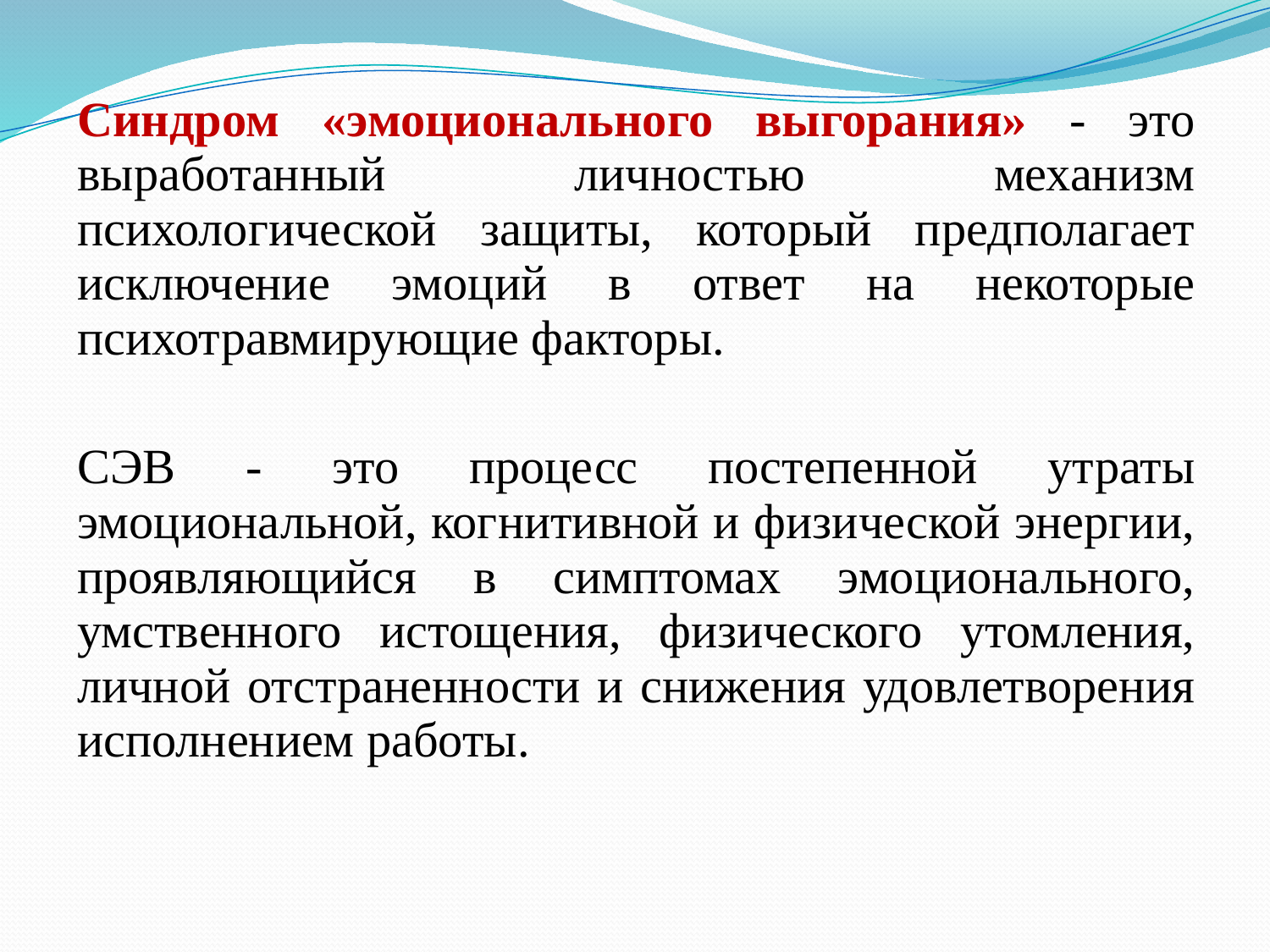

Синдром «эмоционального выгорания» - это выработанный личностью механизм психологической защиты, который предполагает исключение эмоций в ответ на некоторые психотравмирующие факторы.

СЭВ - это процесс постепенной утраты эмоциональной, когнитивной и физической энергии, проявляющийся в симптомах эмоционального, умственного истощения, физического утомления, личной отстраненности и снижения удовлетворения исполнением работы.